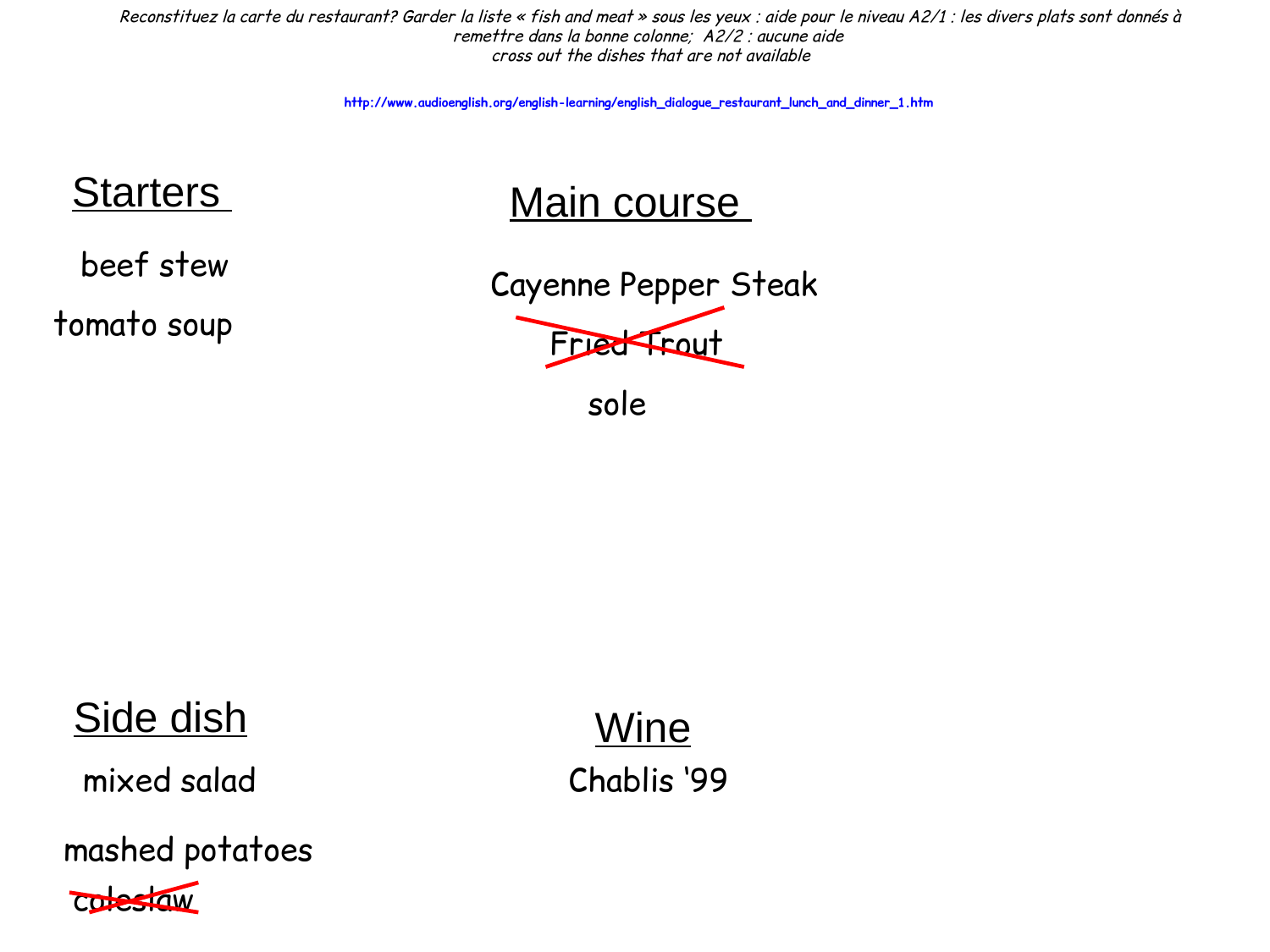

# Reconstituez la carte du restaurant? Garder la liste « fish and meat » sous les yeux : aide pour le niveau A2/1 : les divers plats sont donnés à remettre dans la bonne colonne;  A2/2 : aucune aide cross out the dishes that are not available
http://www.audioenglish.org/english-learning/english_dialogue_restaurant_lunch_and_dinner_1.htm
Starters
Main course
 beef stew
Cayenne Pepper Steak
tomato soup
Fried Trout
 sole
Side dish
Wine
mixed salad
Chablis ‘99
mashed potatoes
coleslaw